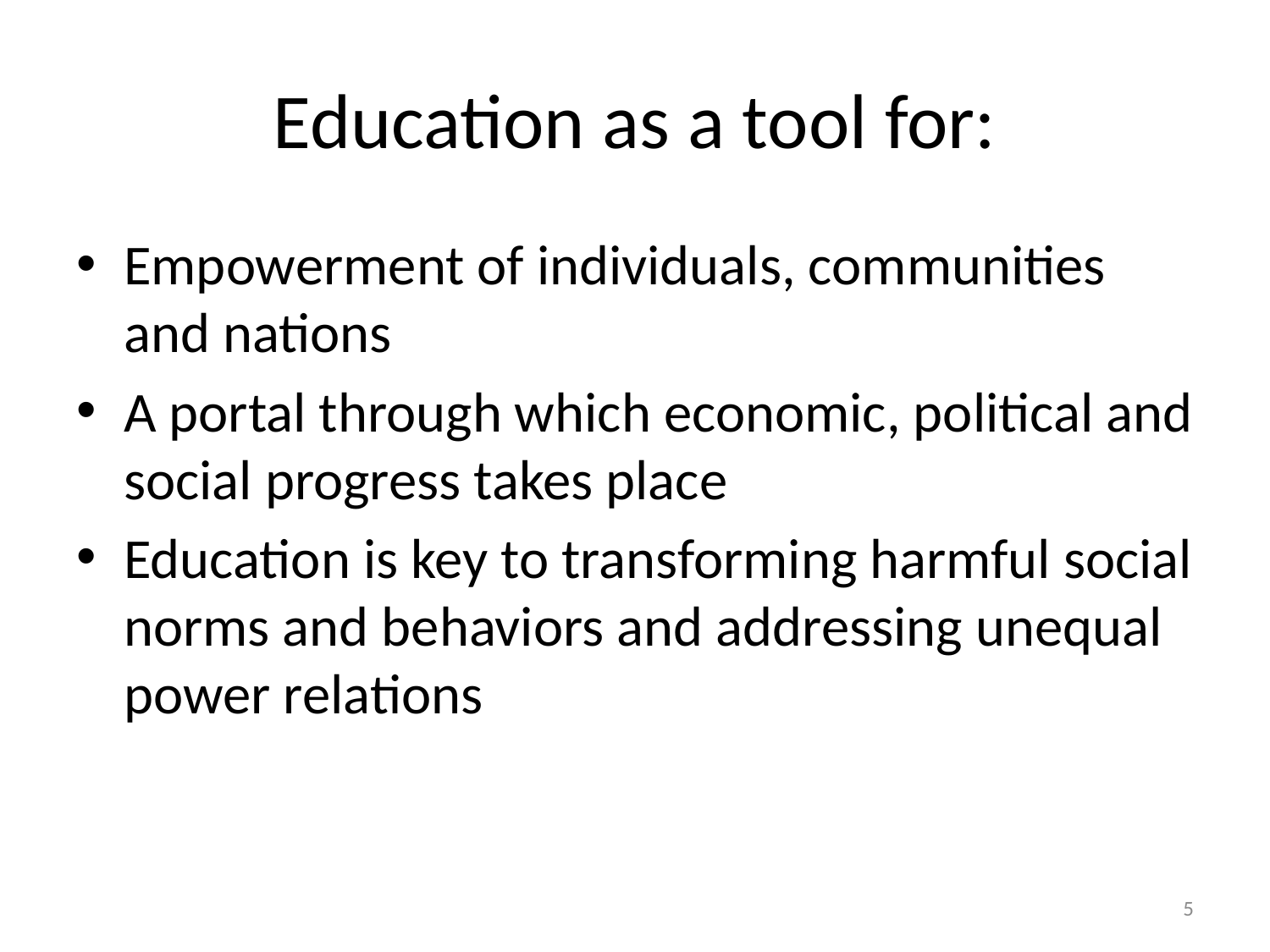

# Education as a tool for:
Empowerment of individuals, communities and nations
A portal through which economic, political and social progress takes place
Education is key to transforming harmful social norms and behaviors and addressing unequal power relations
5